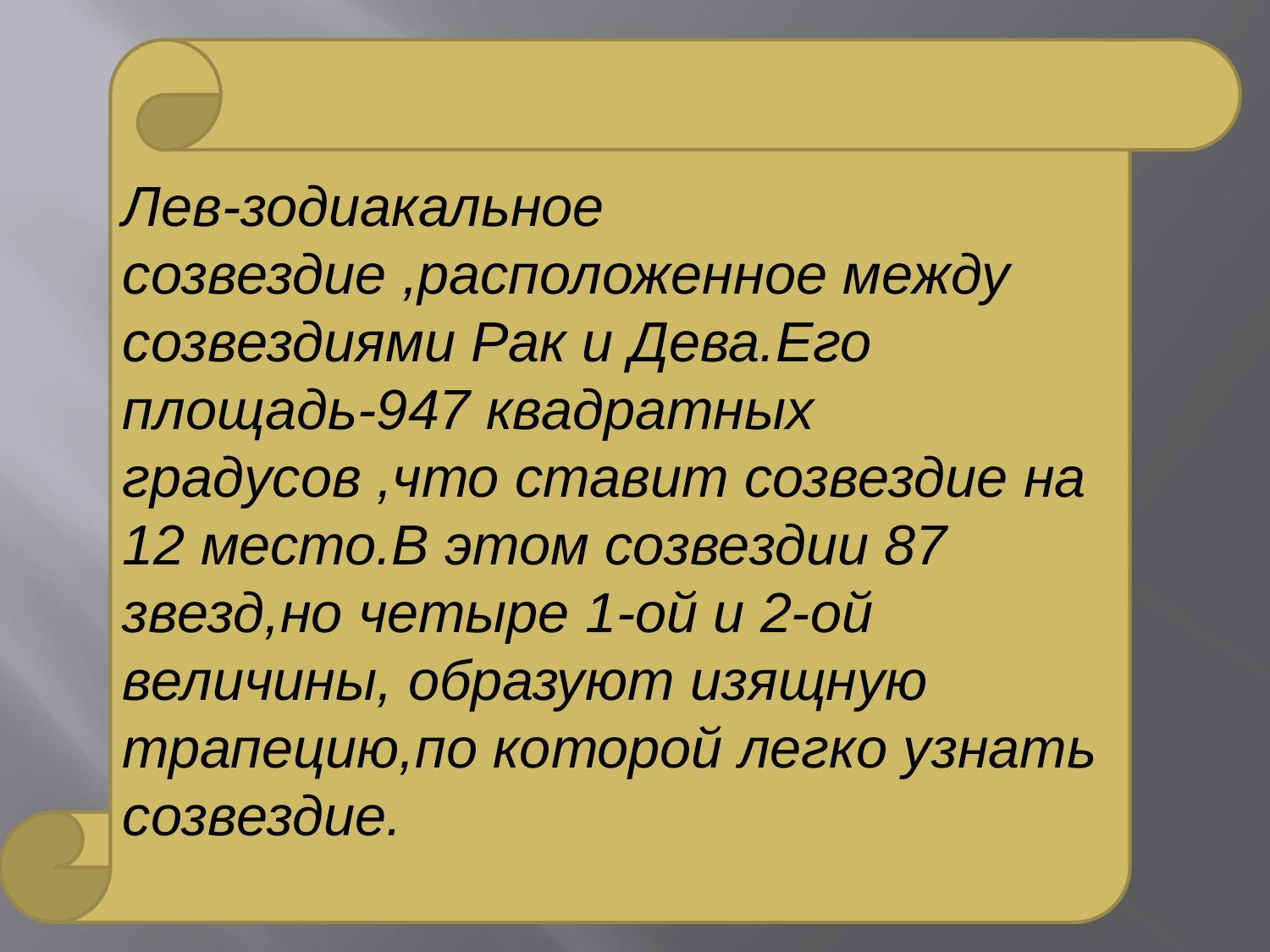

Лев-зодиакальное созвездие ,расположенное между созвездиями Рак и Дева.Его площадь-947 квадратных градусов ,что ставит созвездие на 12 место.В этом созвездии 87 звезд,но четыре 1-ой и 2-ой величины, образуют изящную трапецию,по которой легко узнать созвездие.